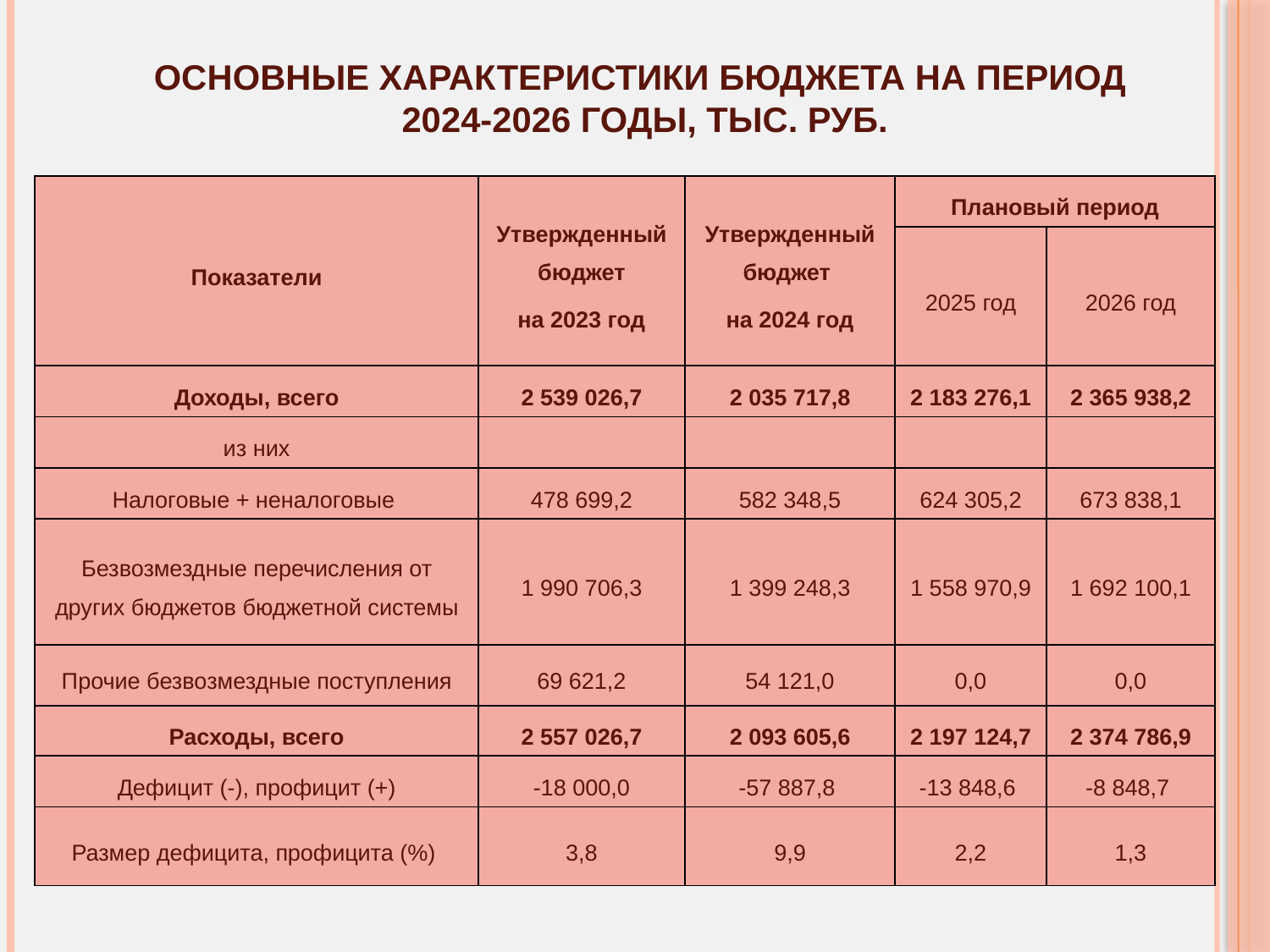

# Основные характеристики бюджета на период 2024-2026 годы, тыс. руб.
| Показатели | Утвержденный бюджет на 2023 год | Утвержденный бюджет на 2024 год | Плановый период |  |
| --- | --- | --- | --- | --- |
|  |  |  | 2025 год | 2026 год |
| Доходы, всего | 2 539 026,7 | 2 035 717,8 | 2 183 276,1 | 2 365 938,2 |
| из них |  |  |  |  |
| Налоговые + неналоговые | 478 699,2 | 582 348,5 | 624 305,2 | 673 838,1 |
| Безвозмездные перечисления от других бюджетов бюджетной системы | 1 990 706,3 | 1 399 248,3 | 1 558 970,9 | 1 692 100,1 |
| Прочие безвозмездные поступления | 69 621,2 | 54 121,0 | 0,0 | 0,0 |
| Расходы, всего | 2 557 026,7 | 2 093 605,6 | 2 197 124,7 | 2 374 786,9 |
| Дефицит (-), профицит (+) | -18 000,0 | -57 887,8 | -13 848,6 | -8 848,7 |
| Размер дефицита, профицита (%) | 3,8 | 9,9 | 2,2 | 1,3 |